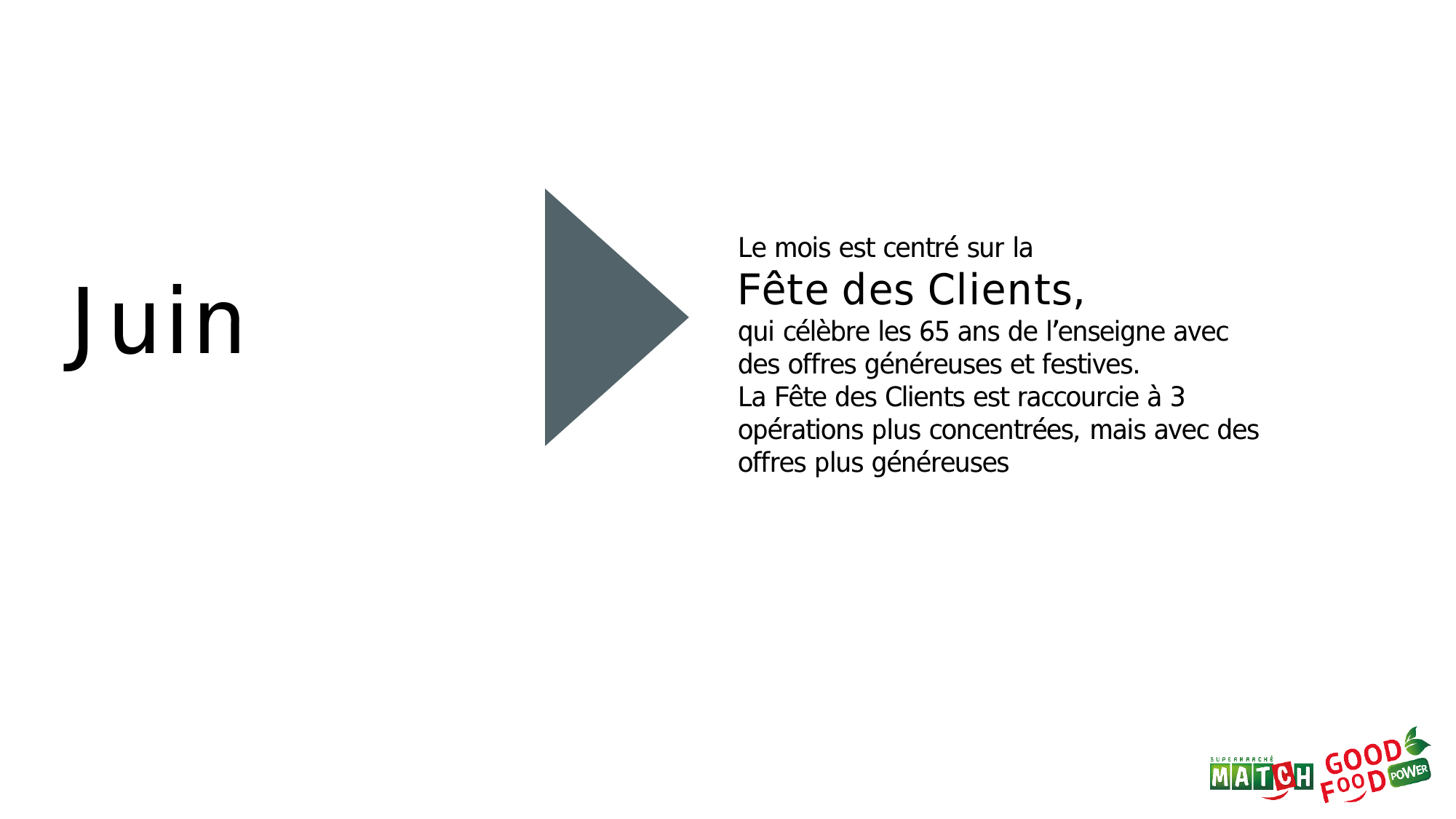

Le mois est centré sur la
Fête des Clients,
qui célèbre les 65 ans de l’enseigne avec des offres généreuses et festives.
La Fête des Clients est raccourcie à 3 opérations plus concentrées, mais avec des offres plus généreuses

Juin